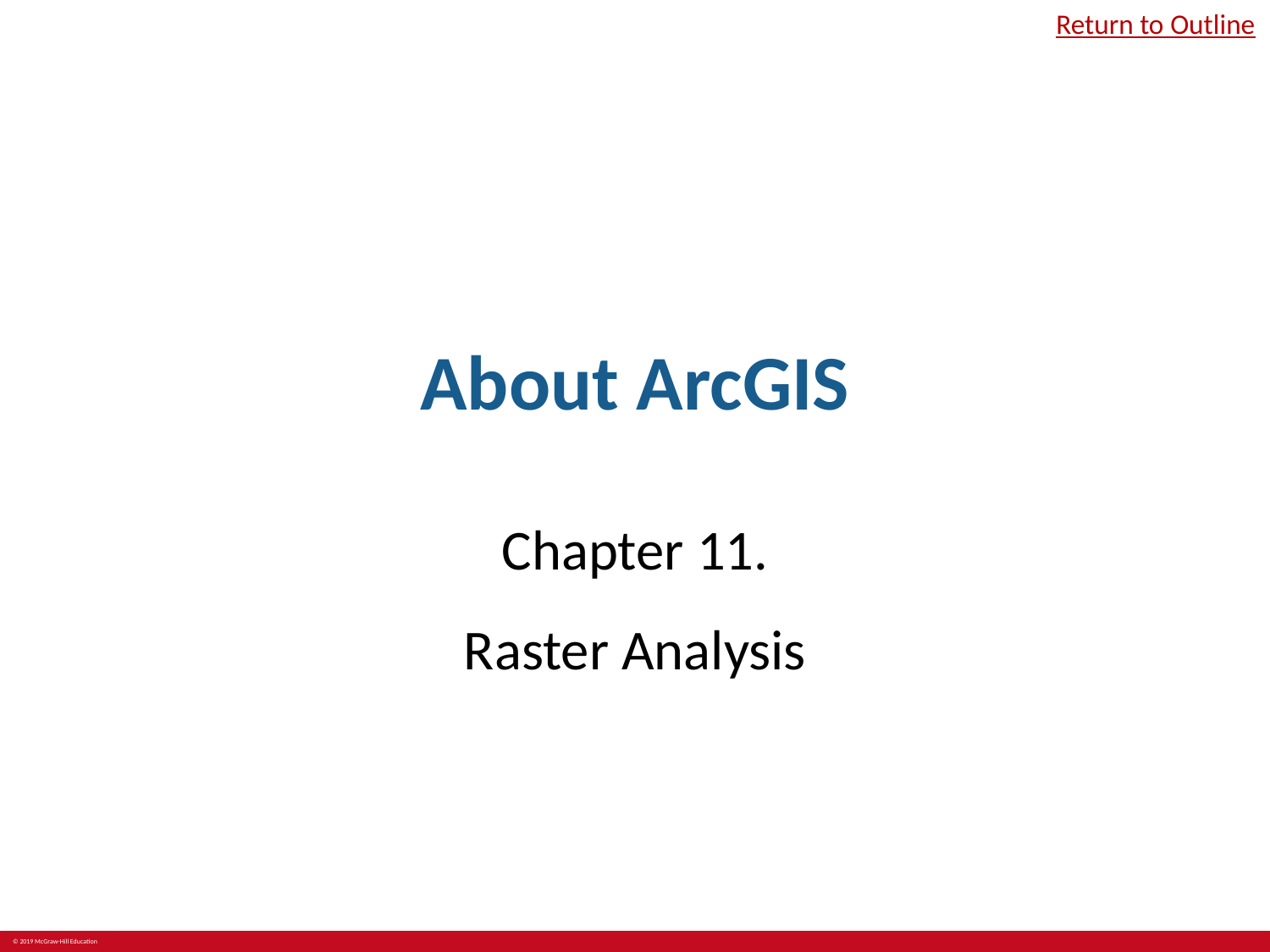

Return to Outline
# About ArcGIS
Chapter 11.
Raster Analysis